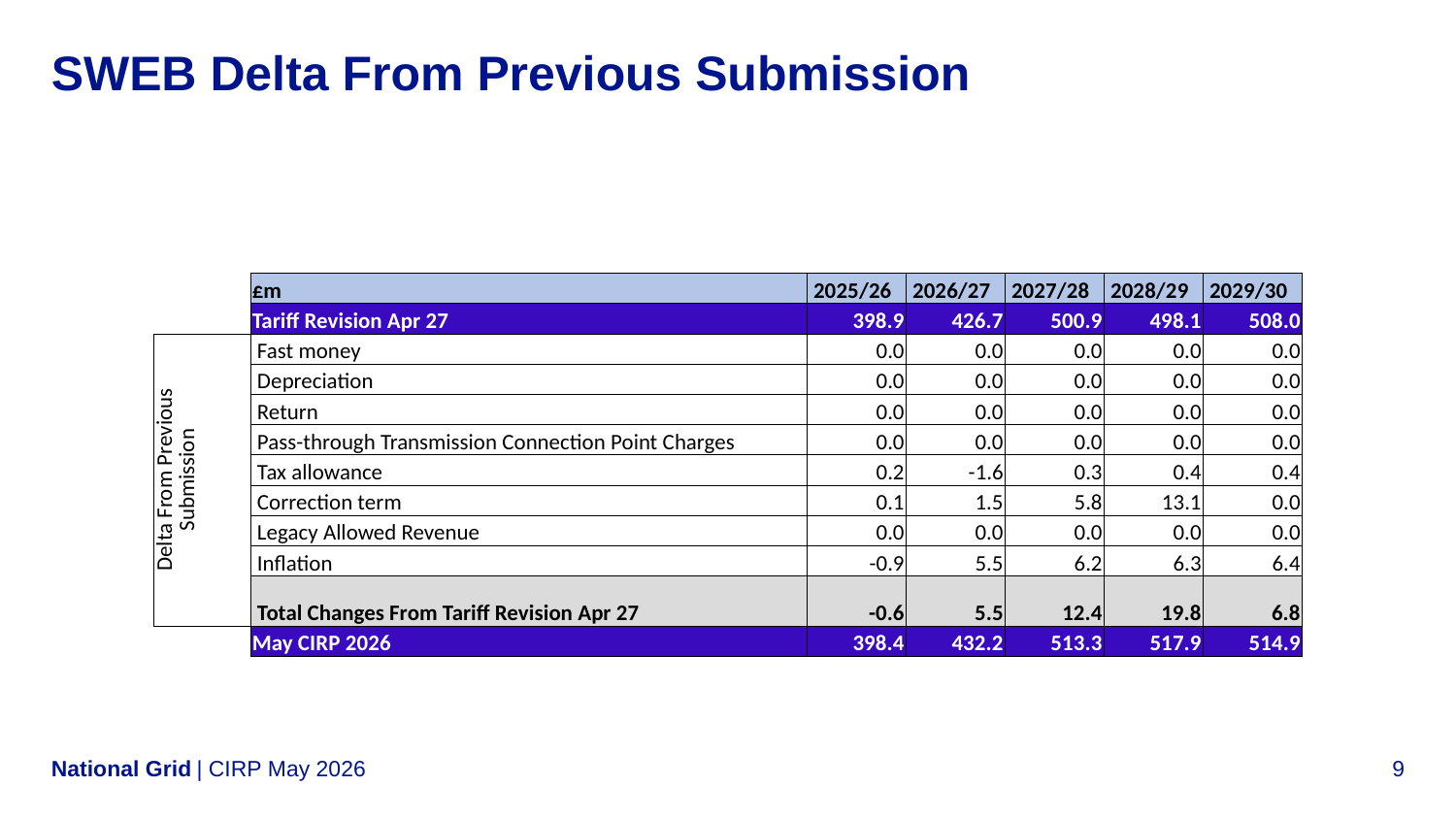

# SWEB Delta From Previous Submission
|  | £m | 2025/26 | 2026/27 | 2027/28 | 2028/29 | 2029/30 |
| --- | --- | --- | --- | --- | --- | --- |
|  | Tariff Revision Apr 27 | 398.9 | 426.7 | 500.9 | 498.1 | 508.0 |
| Delta From Previous Submission | Fast money | 0.0 | 0.0 | 0.0 | 0.0 | 0.0 |
|  | Depreciation | 0.0 | 0.0 | 0.0 | 0.0 | 0.0 |
|  | Return | 0.0 | 0.0 | 0.0 | 0.0 | 0.0 |
|  | Pass-through Transmission Connection Point Charges | 0.0 | 0.0 | 0.0 | 0.0 | 0.0 |
|  | Tax allowance | 0.2 | -1.6 | 0.3 | 0.4 | 0.4 |
|  | Correction term | 0.1 | 1.5 | 5.8 | 13.1 | 0.0 |
|  | Legacy Allowed Revenue | 0.0 | 0.0 | 0.0 | 0.0 | 0.0 |
|  | Inflation | -0.9 | 5.5 | 6.2 | 6.3 | 6.4 |
|  | Total Changes From Tariff Revision Apr 27 | -0.6 | 5.5 | 12.4 | 19.8 | 6.8 |
|  | May CIRP 2026 | 398.4 | 432.2 | 513.3 | 517.9 | 514.9 |
| CIRP May 2026